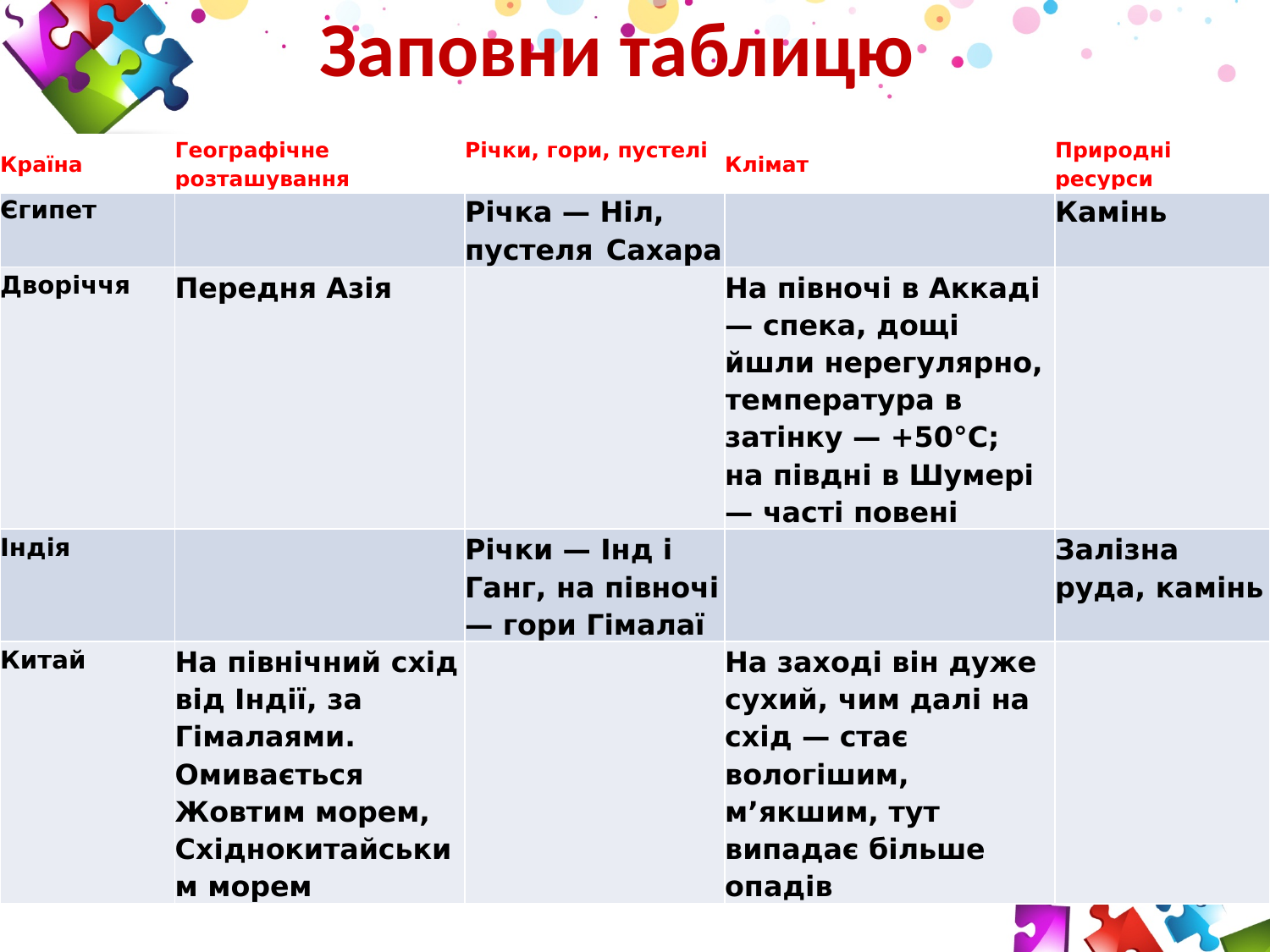

# Заповни таблицю
| Країна | Географічне розташування | Річки, гори, пустелі | Клімат | Природні ресурси |
| --- | --- | --- | --- | --- |
| Єгипет |  | Річка — Ніл, пустеля Сахара |  | Камінь |
| Дворіччя | Передня Азія |  | На півночі в Аккаді — спека, дощі йшли нерегулярно, температура в затінку — +50°C; на півдні в Шумері — часті повені |  |
| Індія |  | Річки — Інд і Ганг, на півночі — гори Гімалаї |  | Залізна руда, камінь |
| Китай | На північний схід від Індії, за Гімалаями. Омивається Жовтим морем, Східнокитайським морем |  | На заході він дуже сухий, чим далі на схід — стає вологішим, м’якшим, тут випадає більше опадів |  |